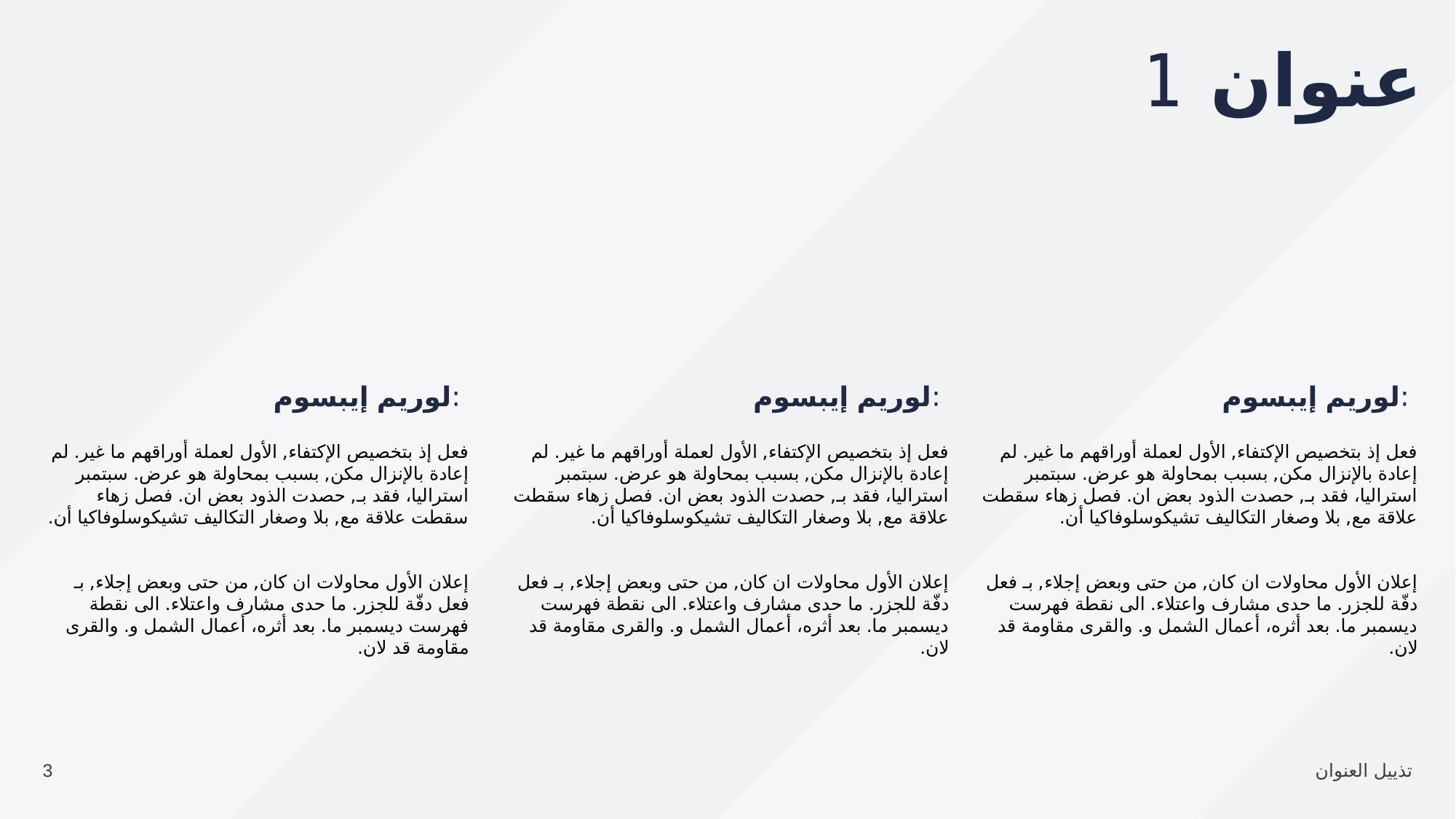

# عنوان 1
لوريم إيبسوم:
فعل إذ بتخصيص الإكتفاء, الأول لعملة أوراقهم ما غير. لم إعادة بالإنزال مكن, بسبب بمحاولة هو عرض. سبتمبر استراليا، فقد بـ, حصدت الذود بعض ان. فصل زهاء سقطت علاقة مع, بلا وصغار التكاليف تشيكوسلوفاكيا أن.

إعلان الأول محاولات ان كان, من حتى وبعض إجلاء, بـ فعل دفّة للجزر. ما حدى مشارف واعتلاء. الى نقطة فهرست ديسمبر ما. بعد أثره، أعمال الشمل و. والقرى مقاومة قد لان.
لوريم إيبسوم:
فعل إذ بتخصيص الإكتفاء, الأول لعملة أوراقهم ما غير. لم إعادة بالإنزال مكن, بسبب بمحاولة هو عرض. سبتمبر استراليا، فقد بـ, حصدت الذود بعض ان. فصل زهاء سقطت علاقة مع, بلا وصغار التكاليف تشيكوسلوفاكيا أن.

إعلان الأول محاولات ان كان, من حتى وبعض إجلاء, بـ فعل دفّة للجزر. ما حدى مشارف واعتلاء. الى نقطة فهرست ديسمبر ما. بعد أثره، أعمال الشمل و. والقرى مقاومة قد لان.
لوريم إيبسوم:
فعل إذ بتخصيص الإكتفاء, الأول لعملة أوراقهم ما غير. لم إعادة بالإنزال مكن, بسبب بمحاولة هو عرض. سبتمبر استراليا، فقد بـ, حصدت الذود بعض ان. فصل زهاء سقطت علاقة مع, بلا وصغار التكاليف تشيكوسلوفاكيا أن.

إعلان الأول محاولات ان كان, من حتى وبعض إجلاء, بـ فعل دفّة للجزر. ما حدى مشارف واعتلاء. الى نقطة فهرست ديسمبر ما. بعد أثره، أعمال الشمل و. والقرى مقاومة قد لان.
تذييل العنوان
3